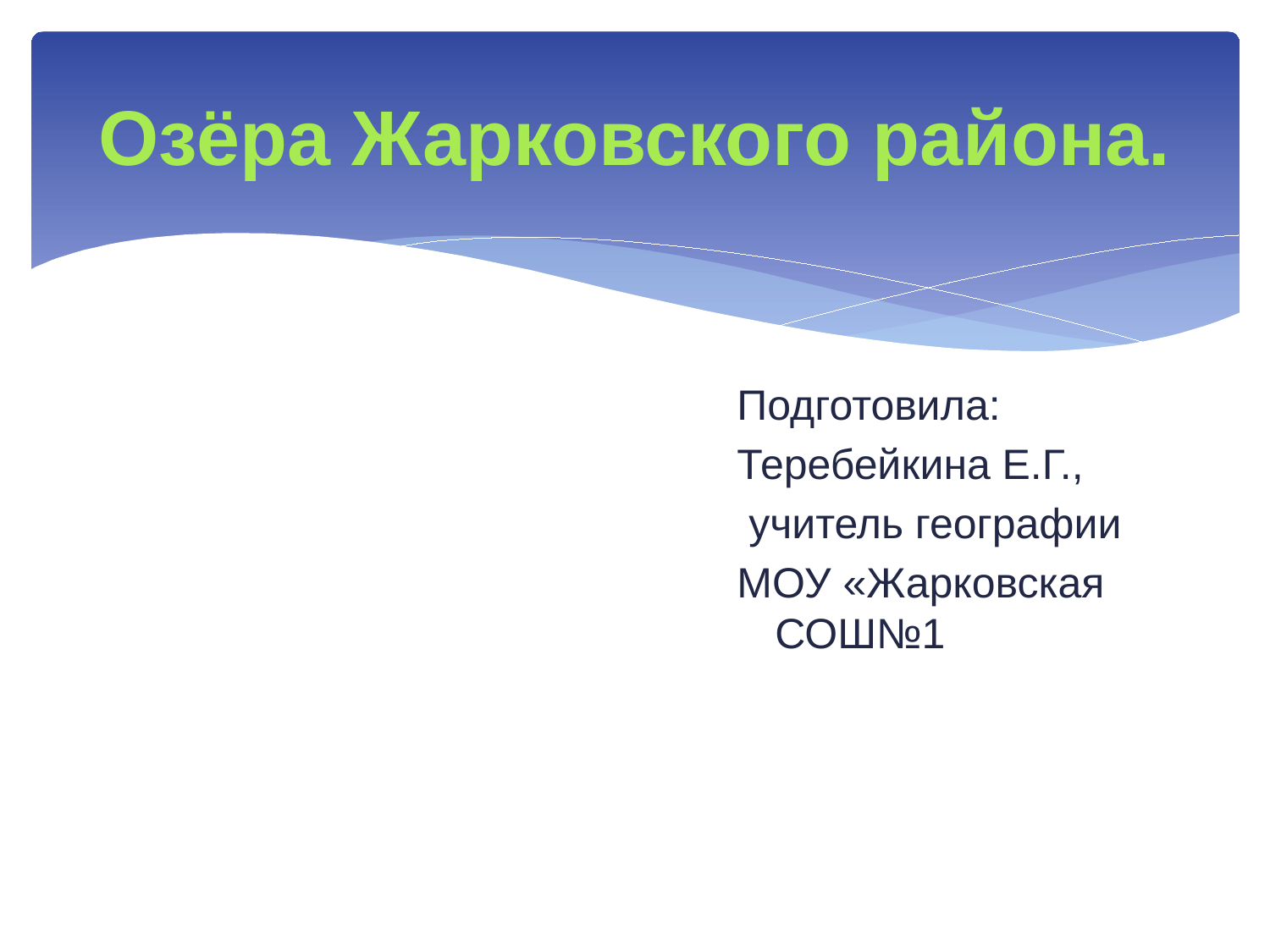

# Озёра Жарковского района.
Подготовила:
Теребейкина Е.Г.,
 учитель географии
МОУ «Жарковская СОШ№1